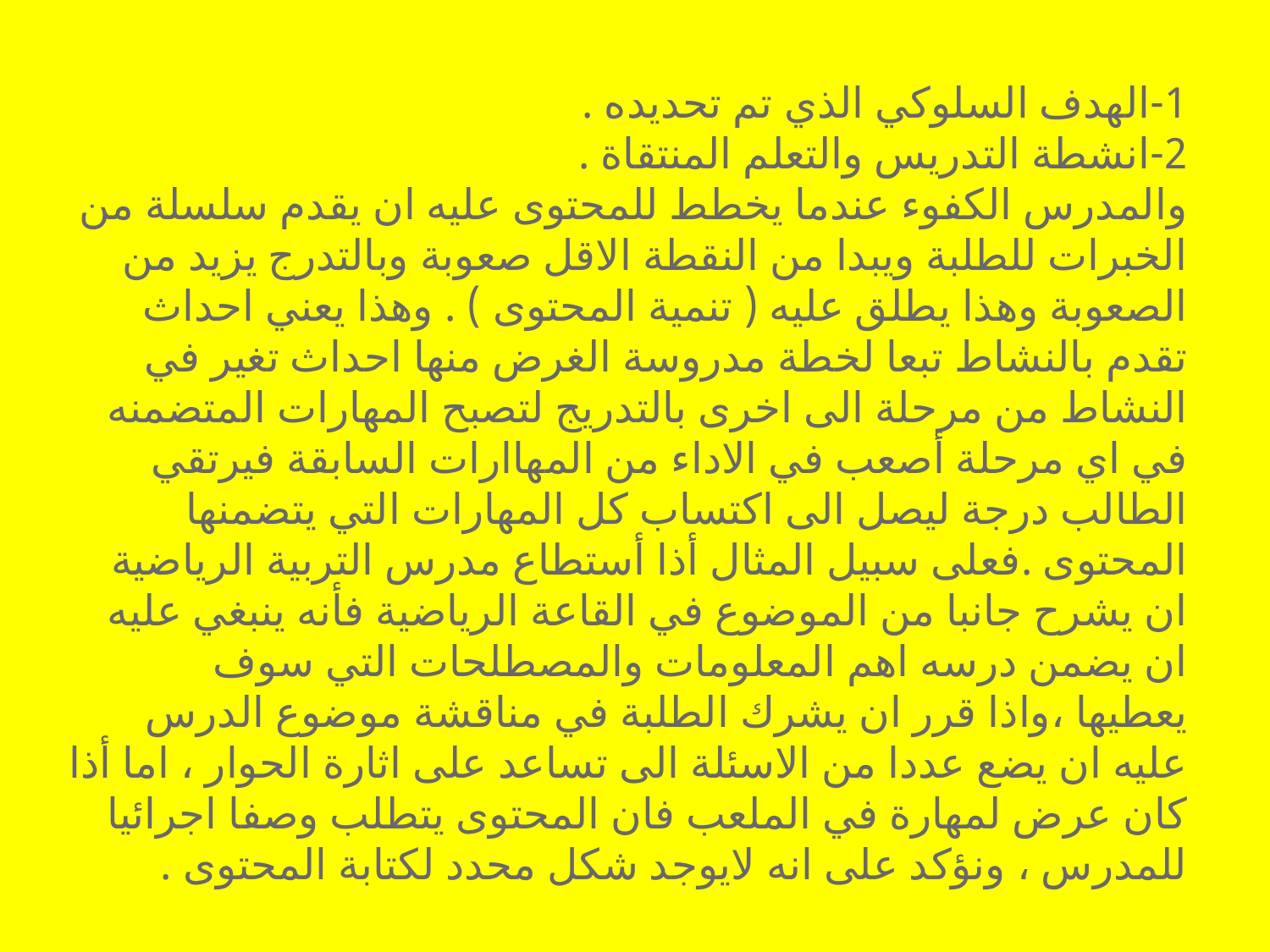

1-الهدف السلوكي الذي تم تحديده .
2-انشطة التدريس والتعلم المنتقاة .
والمدرس الكفوء عندما يخطط للمحتوى عليه ان يقدم سلسلة من الخبرات للطلبة ويبدا من النقطة الاقل صعوبة وبالتدرج يزيد من الصعوبة وهذا يطلق عليه ( تنمية المحتوى ) . وهذا يعني احداث تقدم بالنشاط تبعا لخطة مدروسة الغرض منها احداث تغير في النشاط من مرحلة الى اخرى بالتدريج لتصبح المهارات المتضمنه في اي مرحلة أصعب في الاداء من المهاارات السابقة فيرتقي الطالب درجة ليصل الى اكتساب كل المهارات التي يتضمنها المحتوى .فعلى سبيل المثال أذا أستطاع مدرس التربية الرياضية ان يشرح جانبا من الموضوع في القاعة الرياضية فأنه ينبغي عليه ان يضمن درسه اهم المعلومات والمصطلحات التي سوف يعطيها ،واذا قرر ان يشرك الطلبة في مناقشة موضوع الدرس عليه ان يضع عددا من الاسئلة الى تساعد على اثارة الحوار ، اما أذا كان عرض لمهارة في الملعب فان المحتوى يتطلب وصفا اجرائيا للمدرس ، ونؤكد على انه لايوجد شكل محدد لكتابة المحتوى .